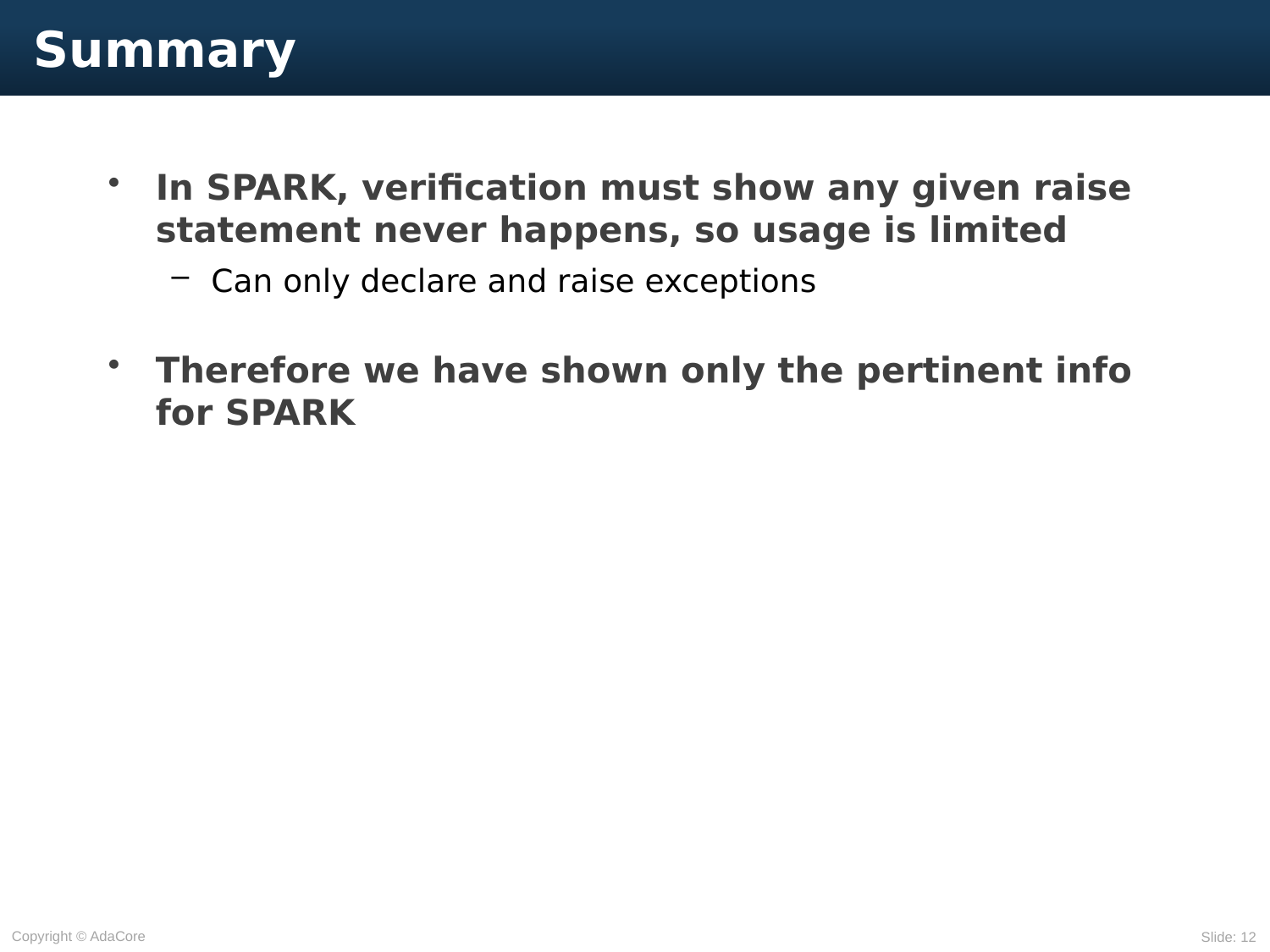

# Summary
In SPARK, verification must show any given raise statement never happens, so usage is limited
Can only declare and raise exceptions
Therefore we have shown only the pertinent info for SPARK